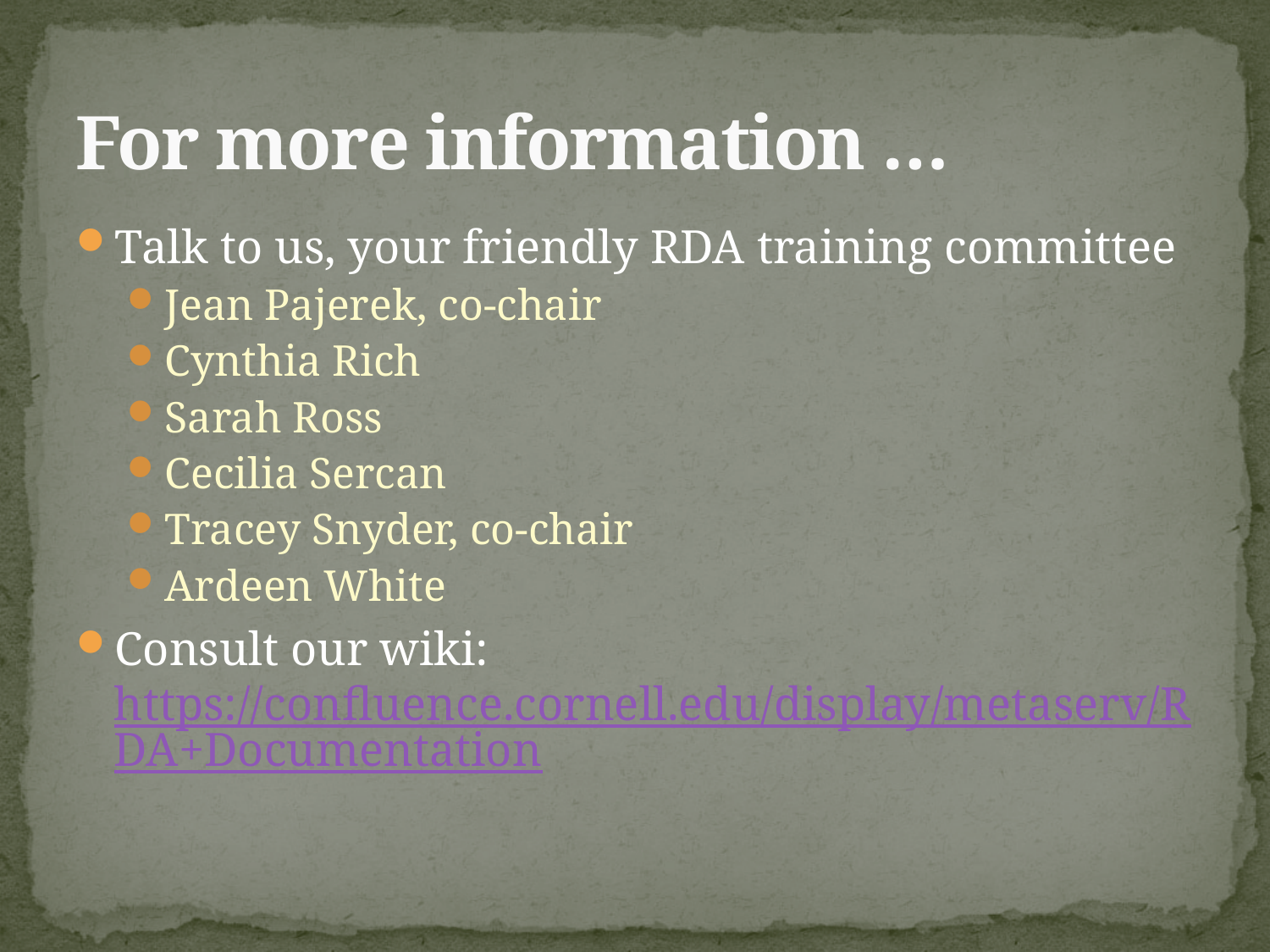

# For more information …
Talk to us, your friendly RDA training committee
Jean Pajerek, co-chair
Cynthia Rich
Sarah Ross
Cecilia Sercan
Tracey Snyder, co-chair
Ardeen White
Consult our wiki: https://confluence.cornell.edu/display/metaserv/RDA+Documentation